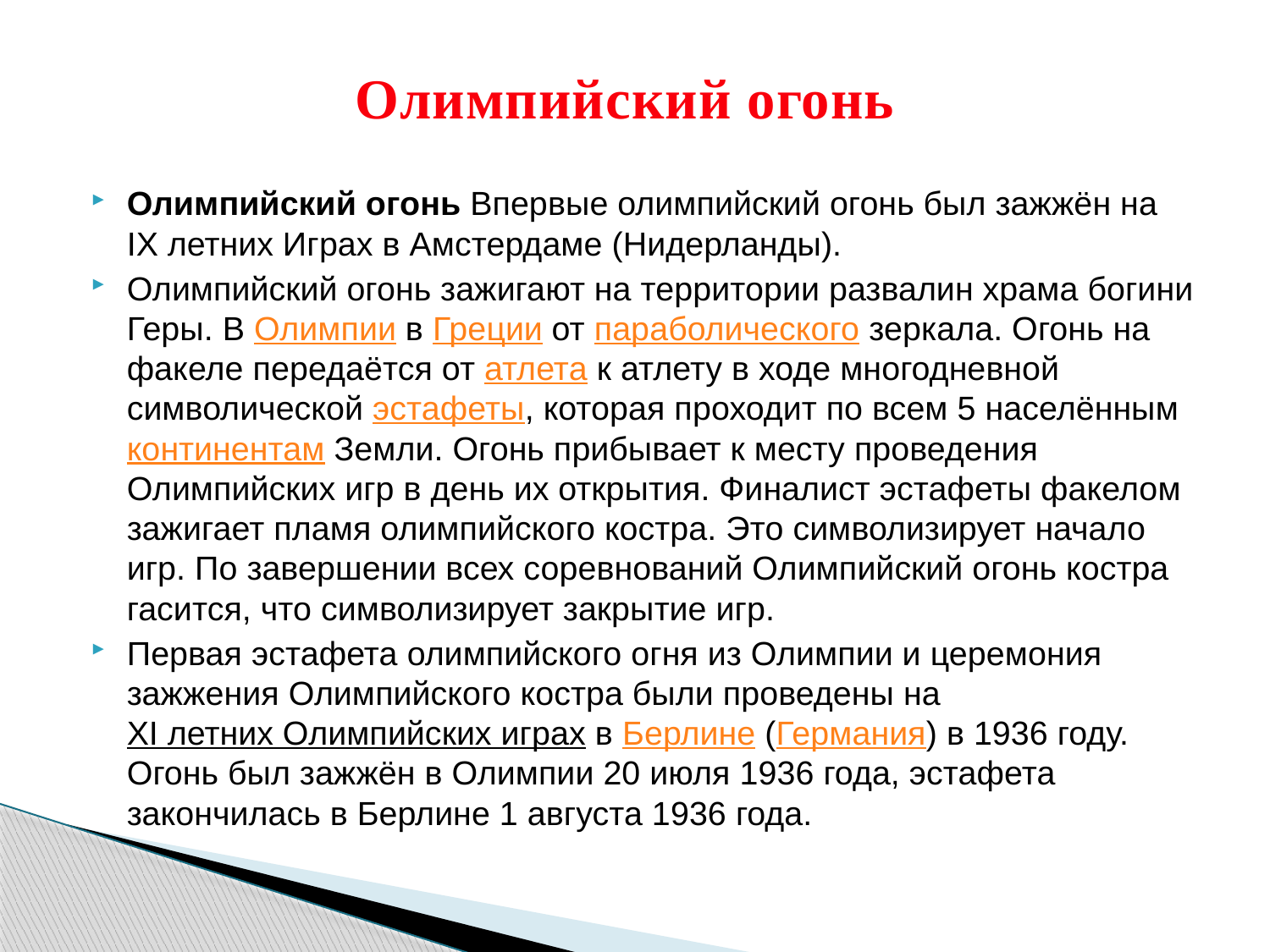

Олимпийский огонь
#
Олимпийский огонь Впервые олимпийский огонь был зажжён на IX летних Играх в Амстердаме (Нидерланды).
Олимпийский огонь зажигают на территории развалин храма богини Геры. В Олимпии в Греции от параболического зеркала. Огонь на факеле передаётся от атлета к атлету в ходе многодневной символической эстафеты, которая проходит по всем 5 населённым континентам Земли. Огонь прибывает к месту проведения Олимпийских игр в день их открытия. Финалист эстафеты факелом зажигает пламя олимпийского костра. Это символизирует начало игр. По завершении всех соревнований Олимпийский огонь костра гасится, что символизирует закрытие игр.
Первая эстафета олимпийского огня из Олимпии и церемония зажжения Олимпийского костра были проведены на XI летних Олимпийских играх в Берлине (Германия) в 1936 году. Огонь был зажжён в Олимпии 20 июля 1936 года, эстафета закончилась в Берлине 1 августа 1936 года.